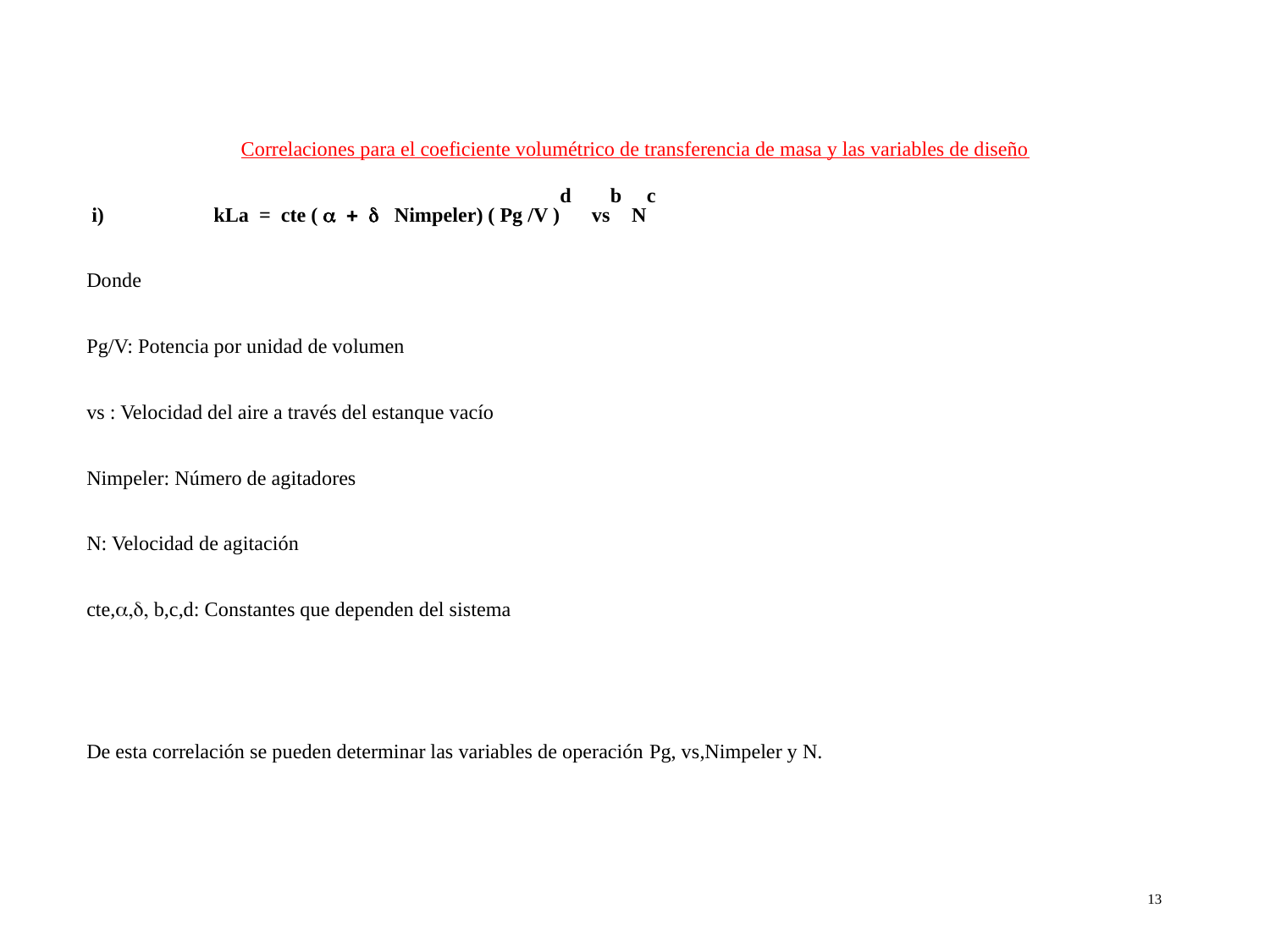

Correlaciones para el coeficiente volumétrico de transferencia de masa y las variables de diseño
 i)	kLa  =  cte ( α + δ  Nimpeler) ( Pg /V )d    vsb  Nc
Donde
Pg/V: Potencia por unidad de volumen
vs : Velocidad del aire a través del estanque vacío
Nimpeler: Número de agitadores
N: Velocidad de agitación
cte,α,δ, b,c,d: Constantes que dependen del sistema

De esta correlación se pueden determinar las variables de operación Pg, vs,Nimpeler y N.
13